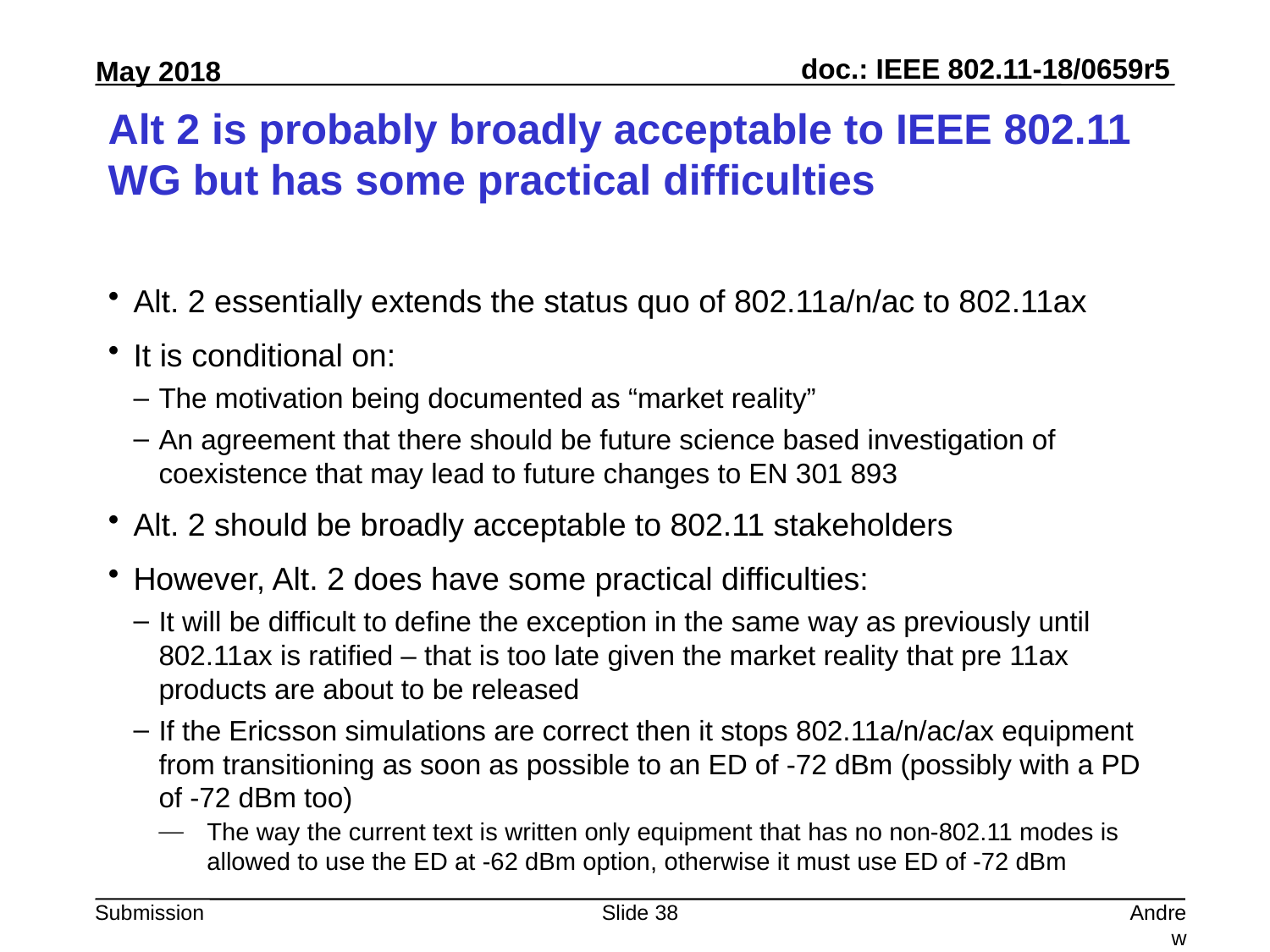

# Alt 2 is probably broadly acceptable to IEEE 802.11 WG but has some practical difficulties
Alt. 2 essentially extends the status quo of 802.11a/n/ac to 802.11ax
It is conditional on:
The motivation being documented as “market reality”
An agreement that there should be future science based investigation of coexistence that may lead to future changes to EN 301 893
Alt. 2 should be broadly acceptable to 802.11 stakeholders
However, Alt. 2 does have some practical difficulties:
It will be difficult to define the exception in the same way as previously until 802.11ax is ratified – that is too late given the market reality that pre 11ax products are about to be released
If the Ericsson simulations are correct then it stops 802.11a/n/ac/ax equipment from transitioning as soon as possible to an ED of -72 dBm (possibly with a PD of -72 dBm too)
The way the current text is written only equipment that has no non-802.11 modes is allowed to use the ED at -62 dBm option, otherwise it must use ED of -72 dBm
Slide 38
Andrew Myles, Cisco